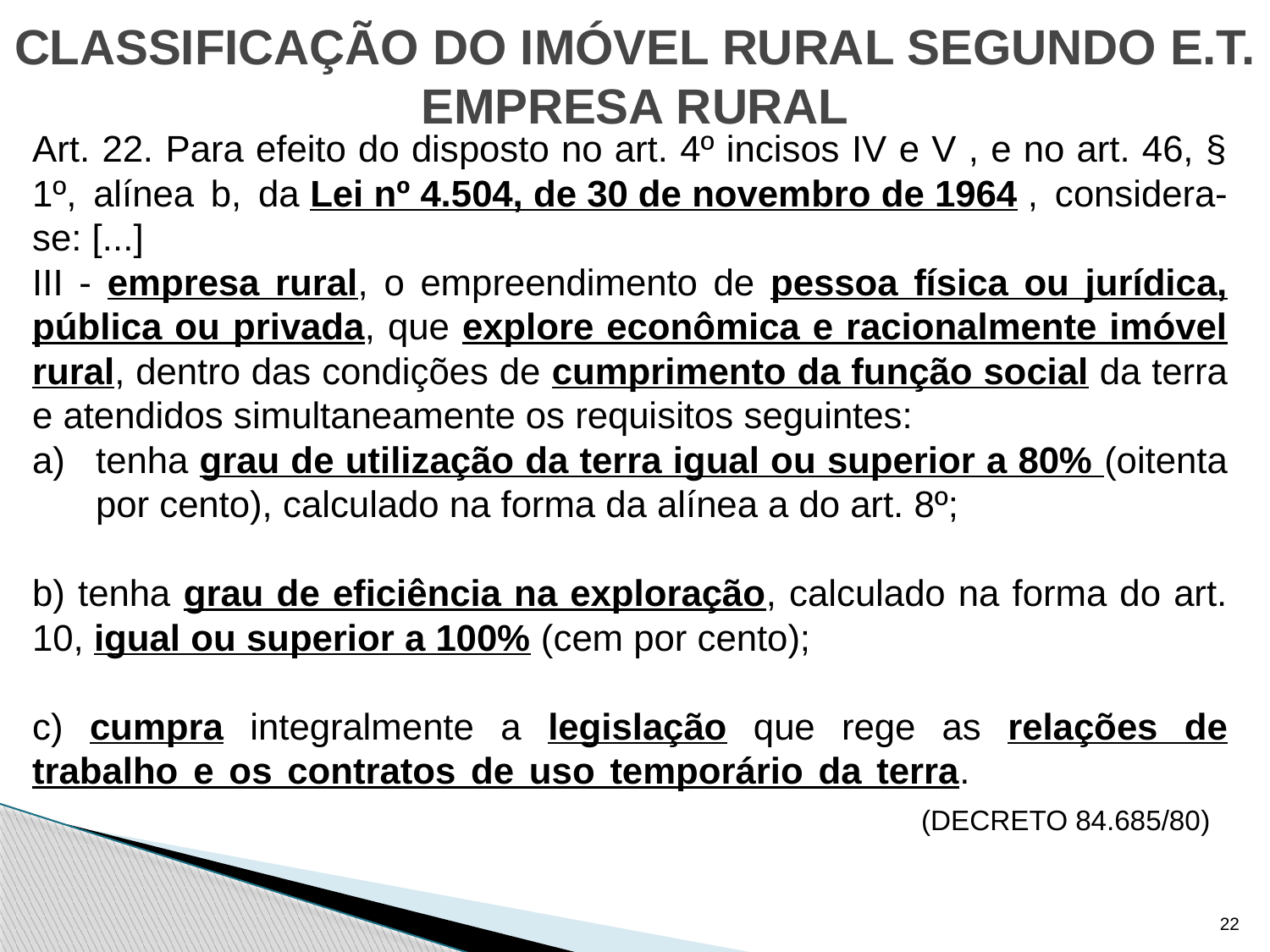

CLASSIFICAÇÃO DO IMÓVEL RURAL SEGUNDO E.T.
EMPRESA RURAL
Art. 22. Para efeito do disposto no art. 4º incisos IV e V , e no art. 46, § 1º, alínea b, da Lei nº 4.504, de 30 de novembro de 1964 , considera-se: [...]
III - empresa rural, o empreendimento de pessoa física ou jurídica, pública ou privada, que explore econômica e racionalmente imóvel rural, dentro das condições de cumprimento da função social da terra e atendidos simultaneamente os requisitos seguintes:
tenha grau de utilização da terra igual ou superior a 80% (oitenta por cento), calculado na forma da alínea a do art. 8º;

b) tenha grau de eficiência na exploração, calculado na forma do art. 10, igual ou superior a 100% (cem por cento);

c) cumpra integralmente a legislação que rege as relações de trabalho e os contratos de uso temporário da terra.   									(DECRETO 84.685/80)
22